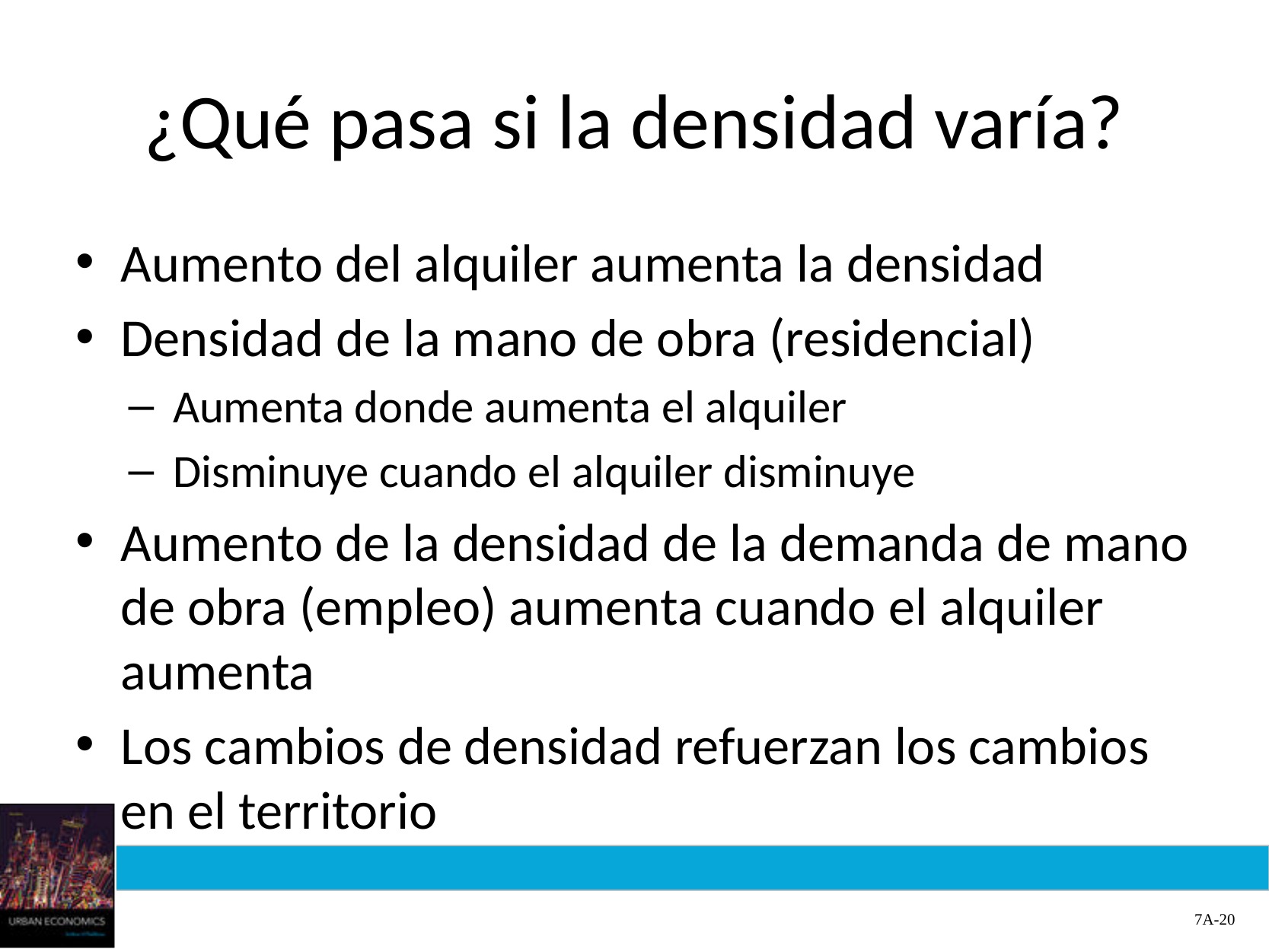

# ¿Qué pasa si la densidad varía?
Aumento del alquiler aumenta la densidad
Densidad de la mano de obra (residencial)
Aumenta donde aumenta el alquiler
Disminuye cuando el alquiler disminuye
Aumento de la densidad de la demanda de mano de obra (empleo) aumenta cuando el alquiler aumenta
Los cambios de densidad refuerzan los cambios en el territorio
7A-20